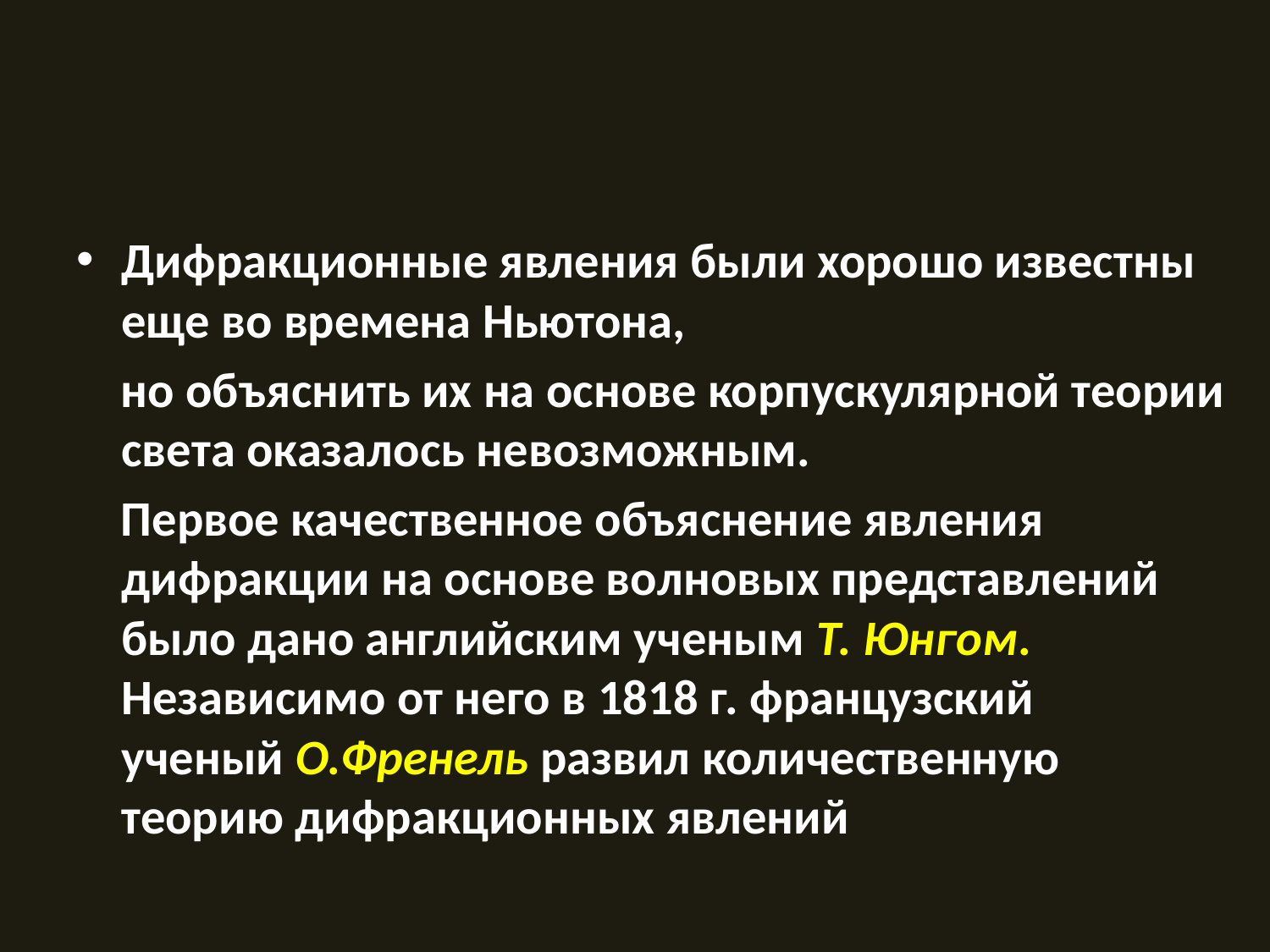

#
Дифракционные явления были хорошо известны еще во времена Ньютона,
    но объяснить их на основе корпускулярной теории света оказалось невозможным.
    Первое качественное объяснение явления дифракции на основе волновых представлений было дано английским ученым Т. Юнгом. Независимо от него в 1818 г. французский ученый О.Френель развил количественную теорию дифракционных явлений